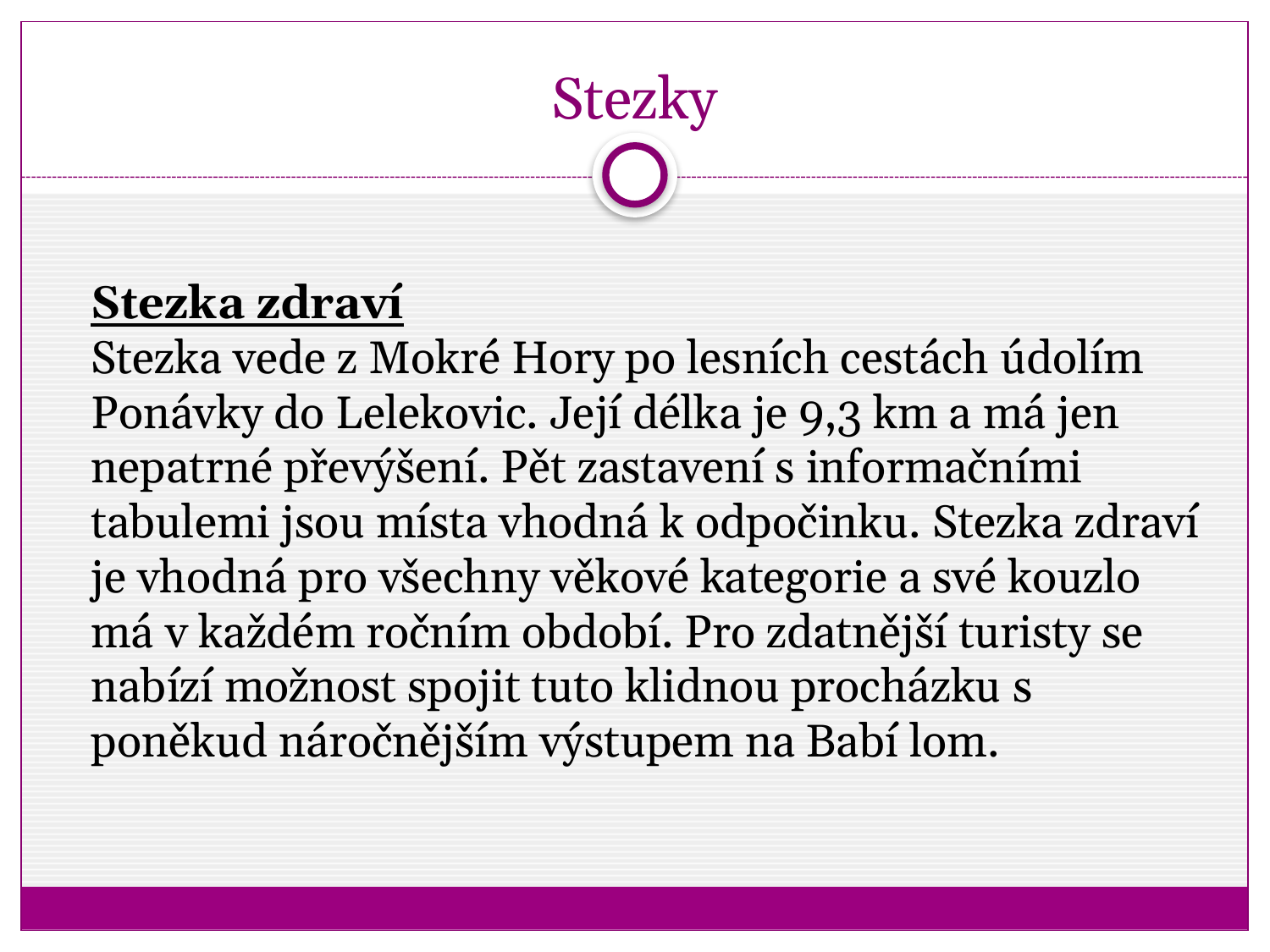

# Stezky
Stezka zdraví
Stezka vede z Mokré Hory po lesních cestách údolím Ponávky do Lelekovic. Její délka je 9,3 km a má jen nepatrné převýšení. Pět zastavení s informačními tabulemi jsou místa vhodná k odpočinku. Stezka zdraví je vhodná pro všechny věkové kategorie a své kouzlo má v každém ročním období. Pro zdatnější turisty se nabízí možnost spojit tuto klidnou procházku s poněkud náročnějším výstupem na Babí lom.